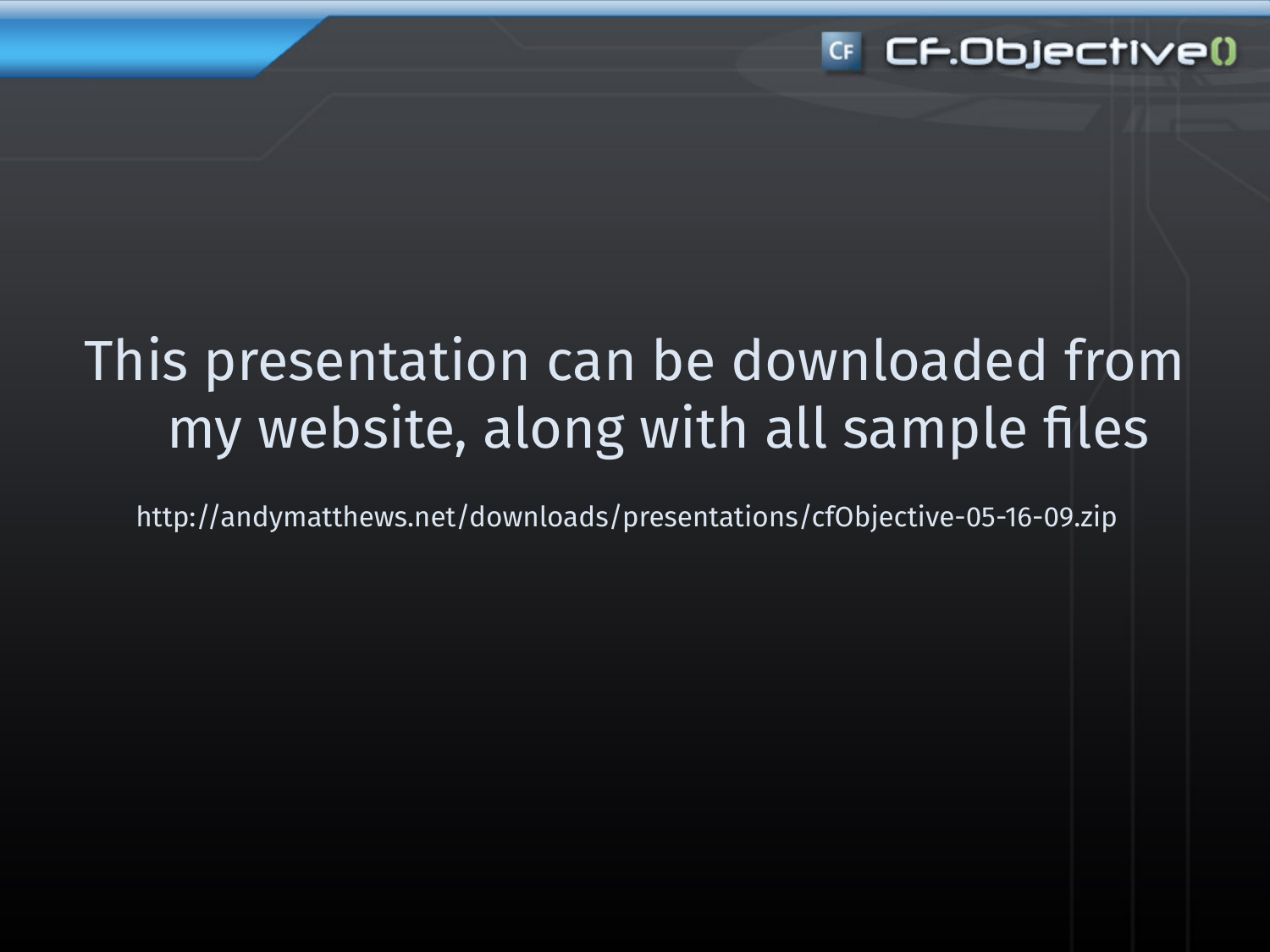

This presentation can be downloaded from my website, along with all sample files
http://andymatthews.net/downloads/presentations/cfObjective-05-16-09.zip